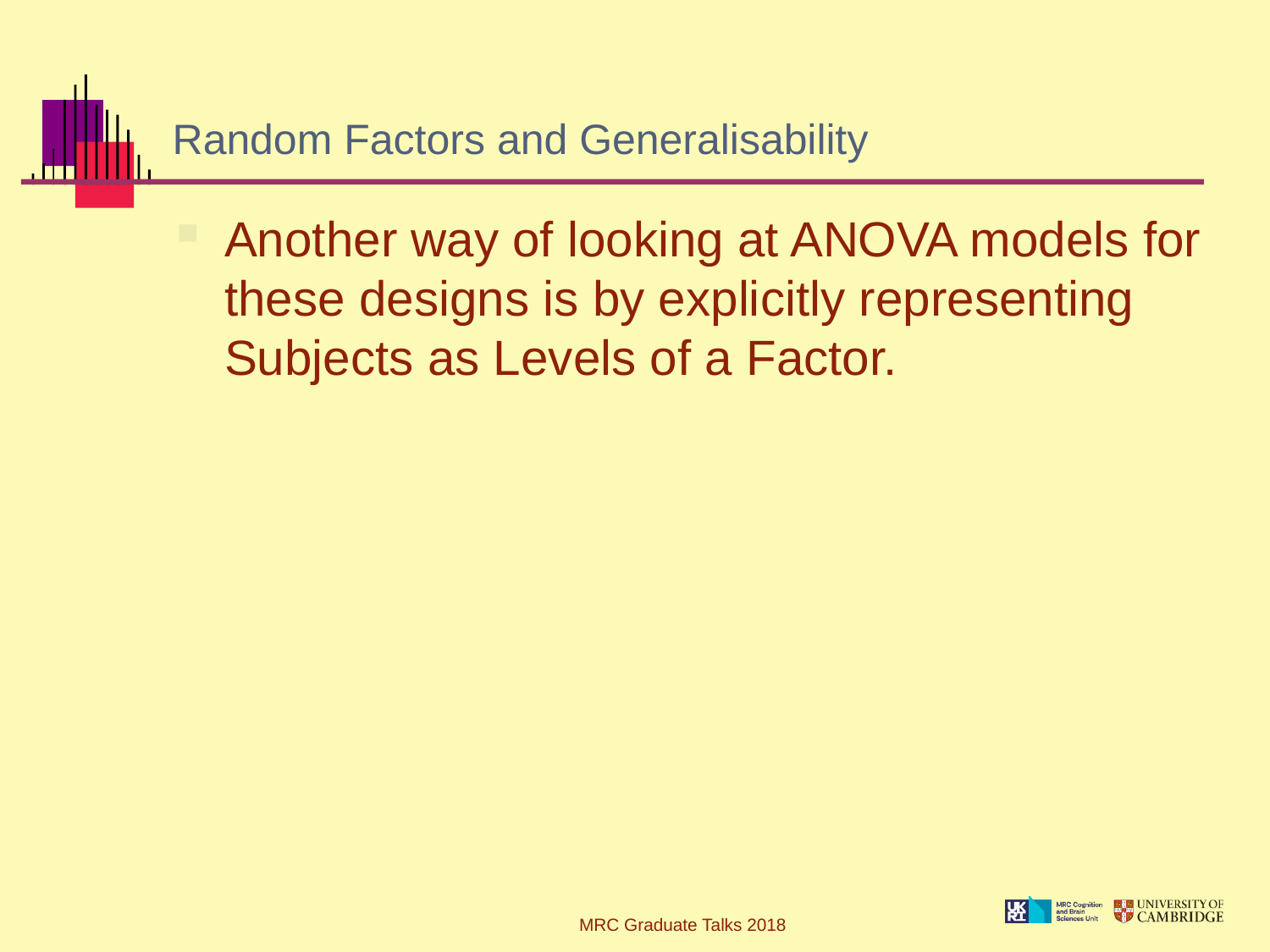

# Random Factors and Generalisability
Another way of looking at ANOVA models for these designs is by explicitly representing Subjects as Levels of a Factor.

MRC Graduate Talks 2018